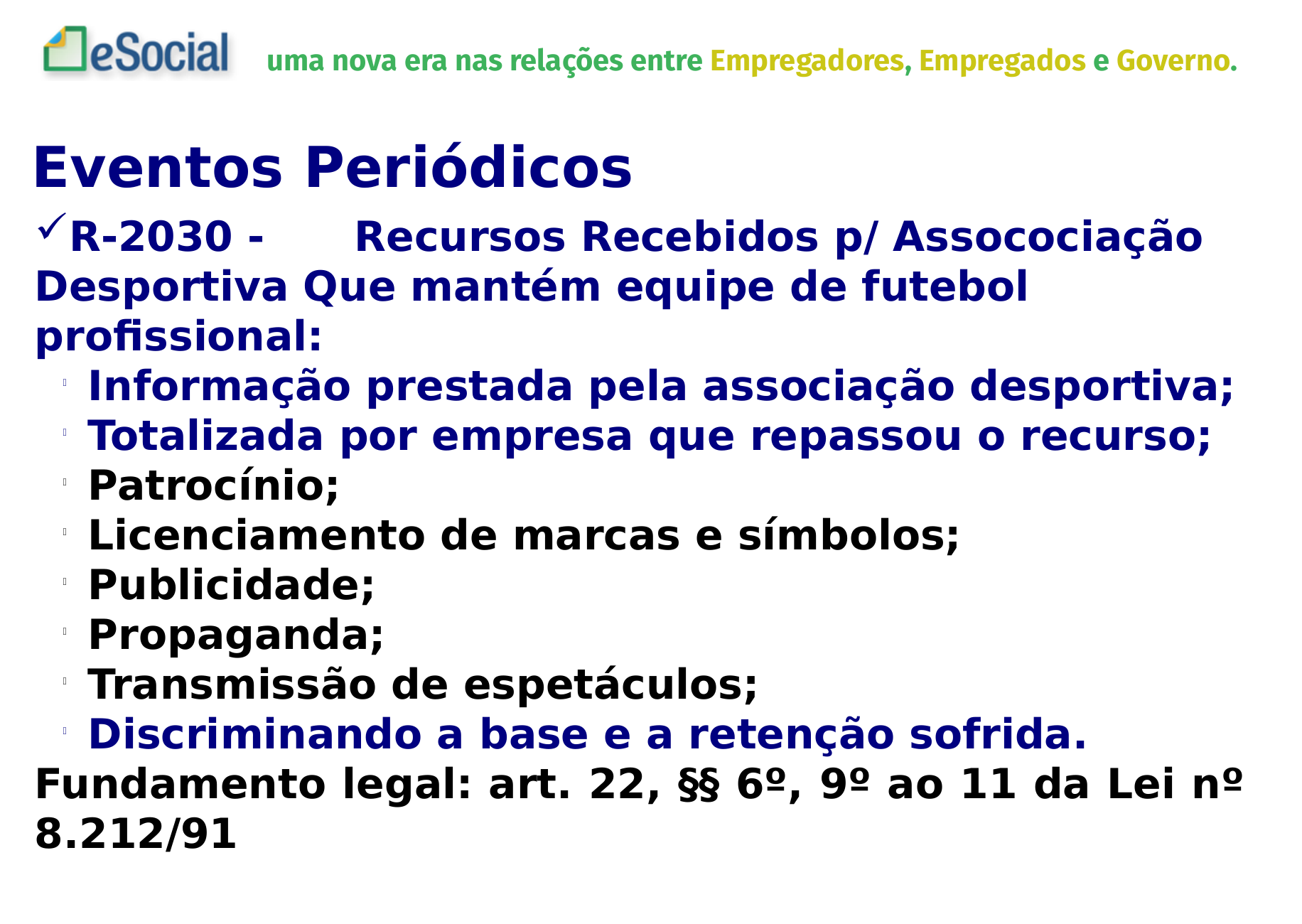

Eventos Periódicos
R-2030 -	Recursos Recebidos p/ Assocociação Desportiva Que mantém equipe de futebol profissional:
Informação prestada pela associação desportiva;
Totalizada por empresa que repassou o recurso;
Patrocínio;
Licenciamento de marcas e símbolos;
Publicidade;
Propaganda;
Transmissão de espetáculos;
Discriminando a base e a retenção sofrida.
Fundamento legal: art. 22, §§ 6º, 9º ao 11 da Lei nº 8.212/91